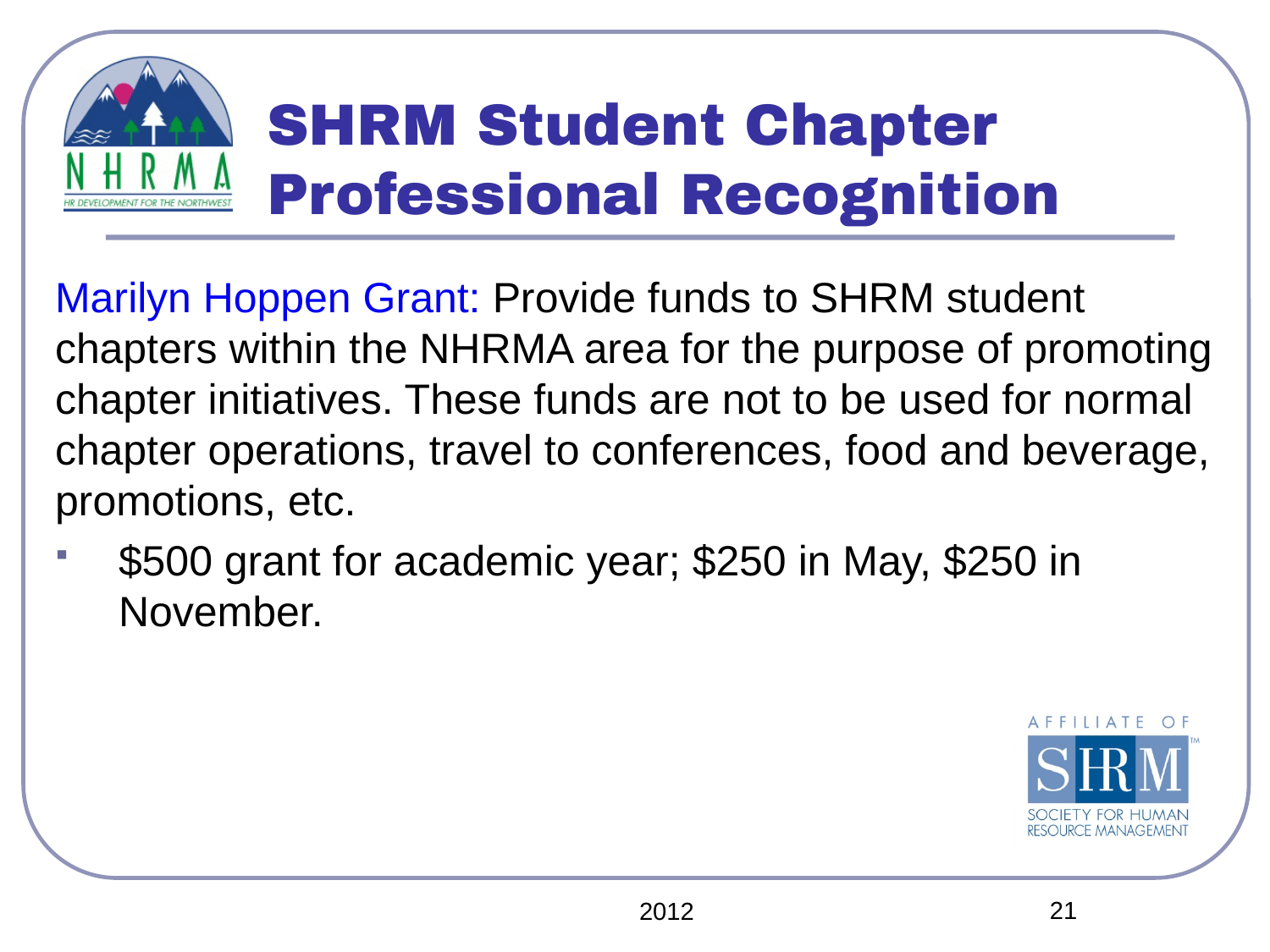

# SHRM Student Chapter Professional Recognition
Marilyn Hoppen Grant: Provide funds to SHRM student chapters within the NHRMA area for the purpose of promoting chapter initiatives. These funds are not to be used for normal chapter operations, travel to conferences, food and beverage, promotions, etc.
$500 grant for academic year; $250 in May, $250 in November.
21
2012